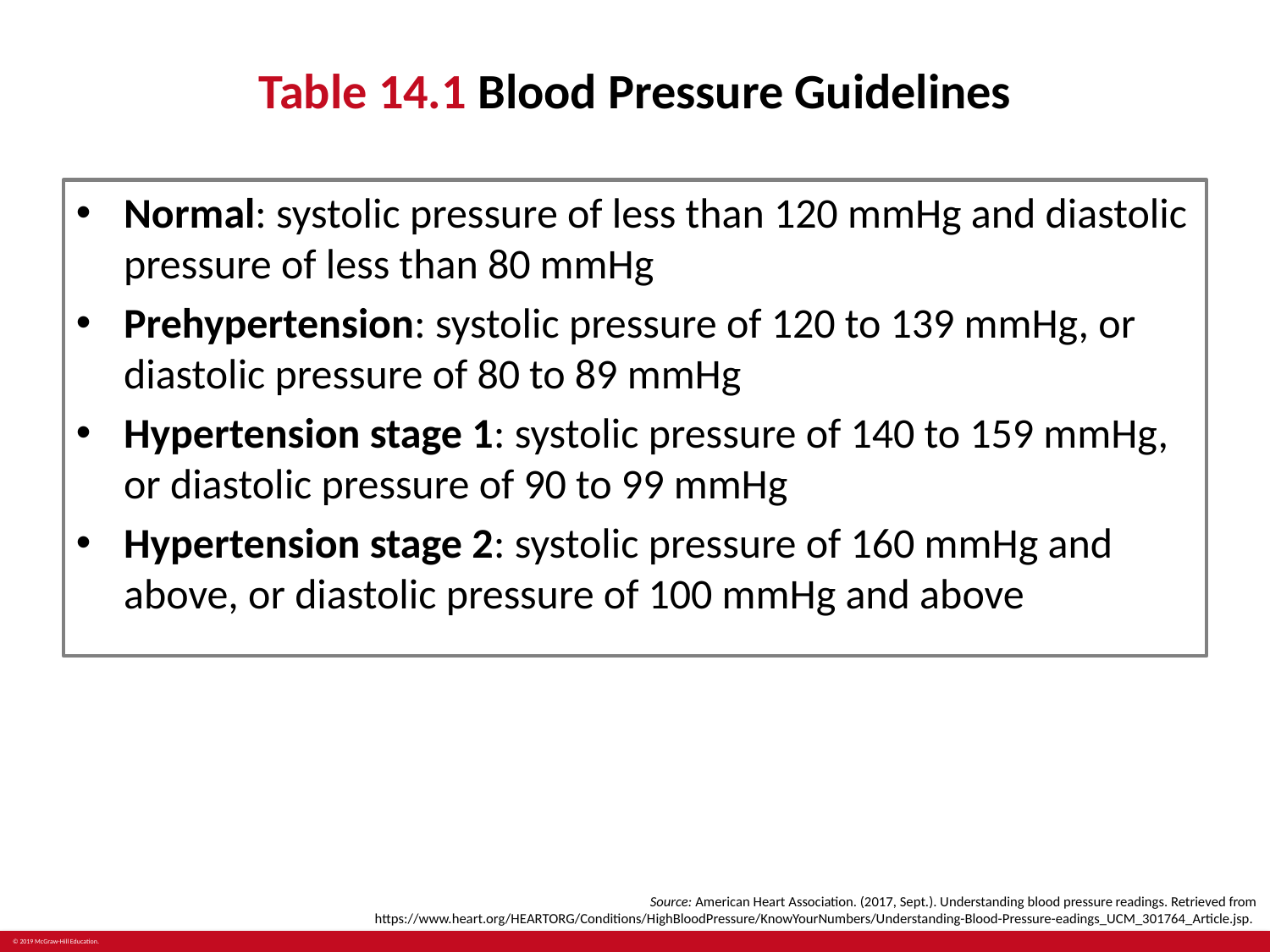

# Table 14.1 Blood Pressure Guidelines
Normal: systolic pressure of less than 120 mmHg and diastolic pressure of less than 80 mmHg
Prehypertension: systolic pressure of 120 to 139 mmHg, or diastolic pressure of 80 to 89 mmHg
Hypertension stage 1: systolic pressure of 140 to 159 mmHg, or diastolic pressure of 90 to 99 mmHg
Hypertension stage 2: systolic pressure of 160 mmHg and above, or diastolic pressure of 100 mmHg and above
Source: American Heart Association. (2017, Sept.). Understanding blood pressure readings. Retrieved from https://www.heart.org/HEARTORG/Conditions/HighBloodPressure/KnowYourNumbers/Understanding-Blood-Pressure-eadings_UCM_301764_Article.jsp.